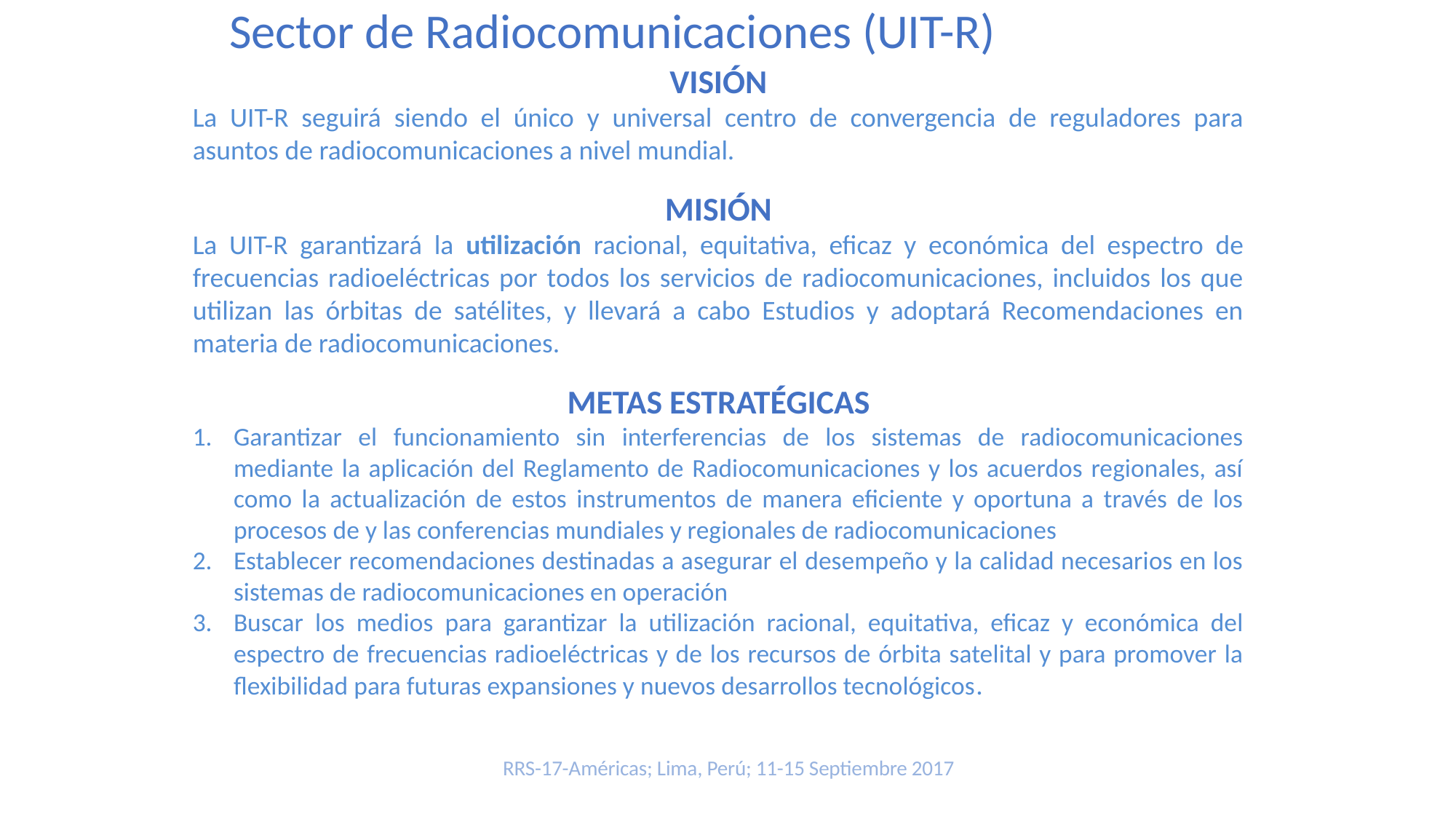

Sector de Radiocomunicaciones (UIT-R)
VISIÓN
La UIT-R seguirá siendo el único y universal centro de convergencia de reguladores para asuntos de radiocomunicaciones a nivel mundial.

MISIÓN
La UIT-R garantizará la utilización racional, equitativa, eficaz y económica del espectro de frecuencias radioeléctricas por todos los servicios de radiocomunicaciones, incluidos los que utilizan las órbitas de satélites, y llevará a cabo Estudios y adoptará Recomendaciones en materia de radiocomunicaciones.

METAS ESTRATÉGICAS
Garantizar el funcionamiento sin interferencias de los sistemas de radiocomunicaciones mediante la aplicación del Reglamento de Radiocomunicaciones y los acuerdos regionales, así como la actualización de estos instrumentos de manera eficiente y oportuna a través de los procesos de y las conferencias mundiales y regionales de radiocomunicaciones
Establecer recomendaciones destinadas a asegurar el desempeño y la calidad necesarios en los sistemas de radiocomunicaciones en operación
Buscar los medios para garantizar la utilización racional, equitativa, eficaz y económica del espectro de frecuencias radioeléctricas y de los recursos de órbita satelital y para promover la flexibilidad para futuras expansiones y nuevos desarrollos tecnológicos.
RRS-17-Américas; Lima, Perú; 11-15 Septiembre 2017